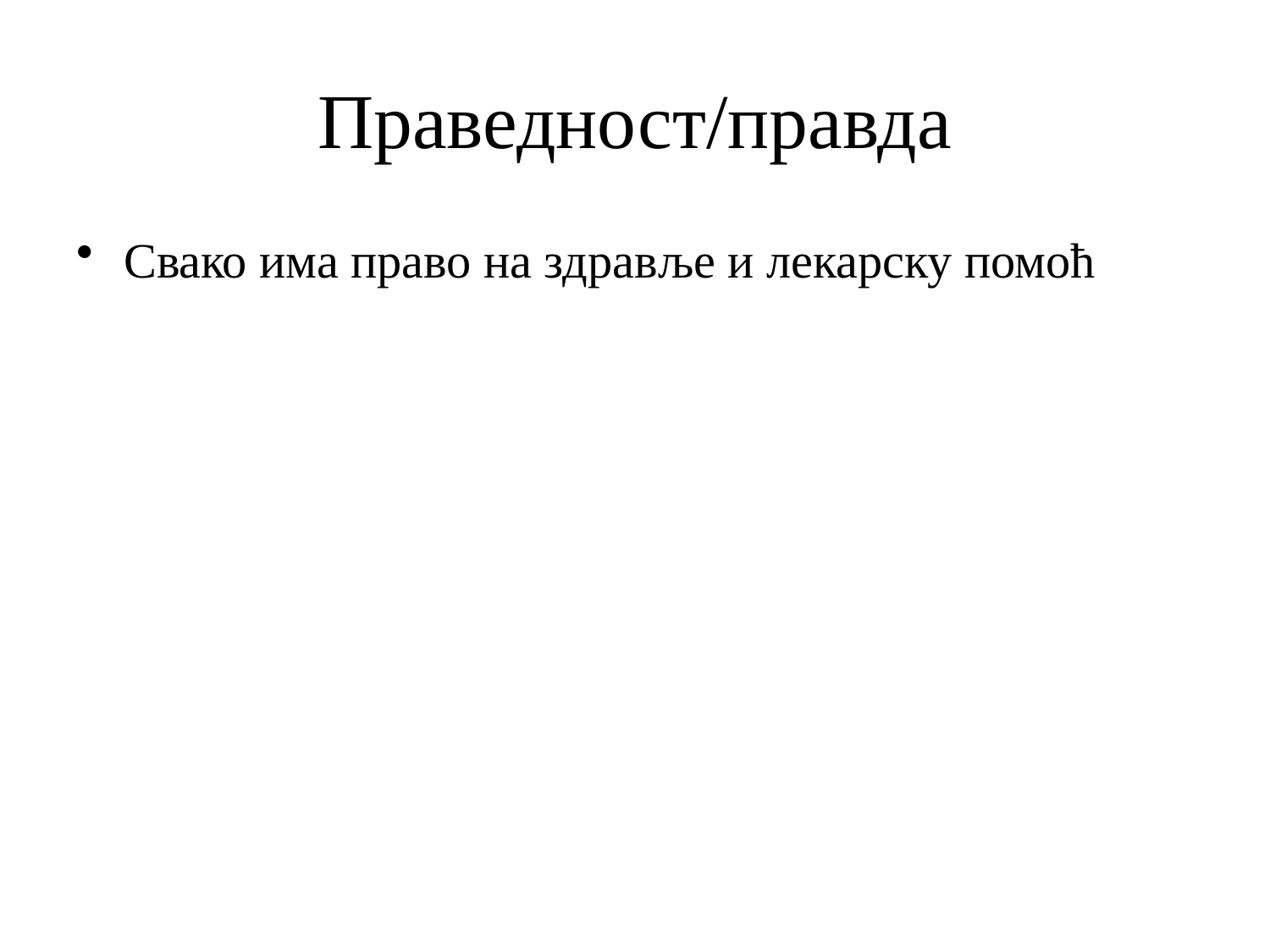

# Праведност/правда
Свако има право на здравље и лекарску помоћ